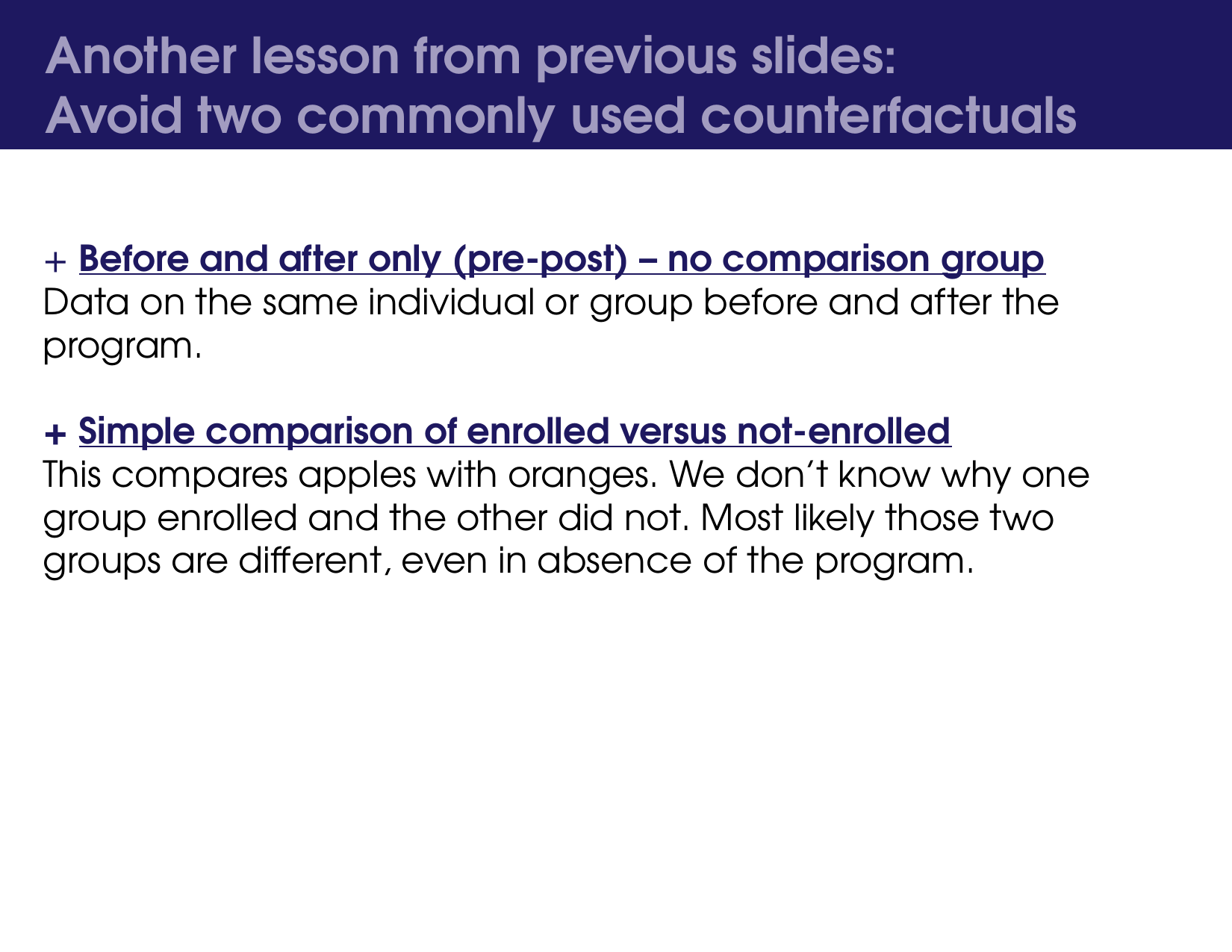

Another lesson from previous slides:
Avoid two commonly used counterfactuals
+ Before and after only (pre-post) – no comparison group
Data on the same individual or group before and after the program.

+ Simple comparison of enrolled versus not-enrolled
This compares apples with oranges. We don’t know why one group enrolled and the other did not. Most likely those two groups are different, even in absence of the program.